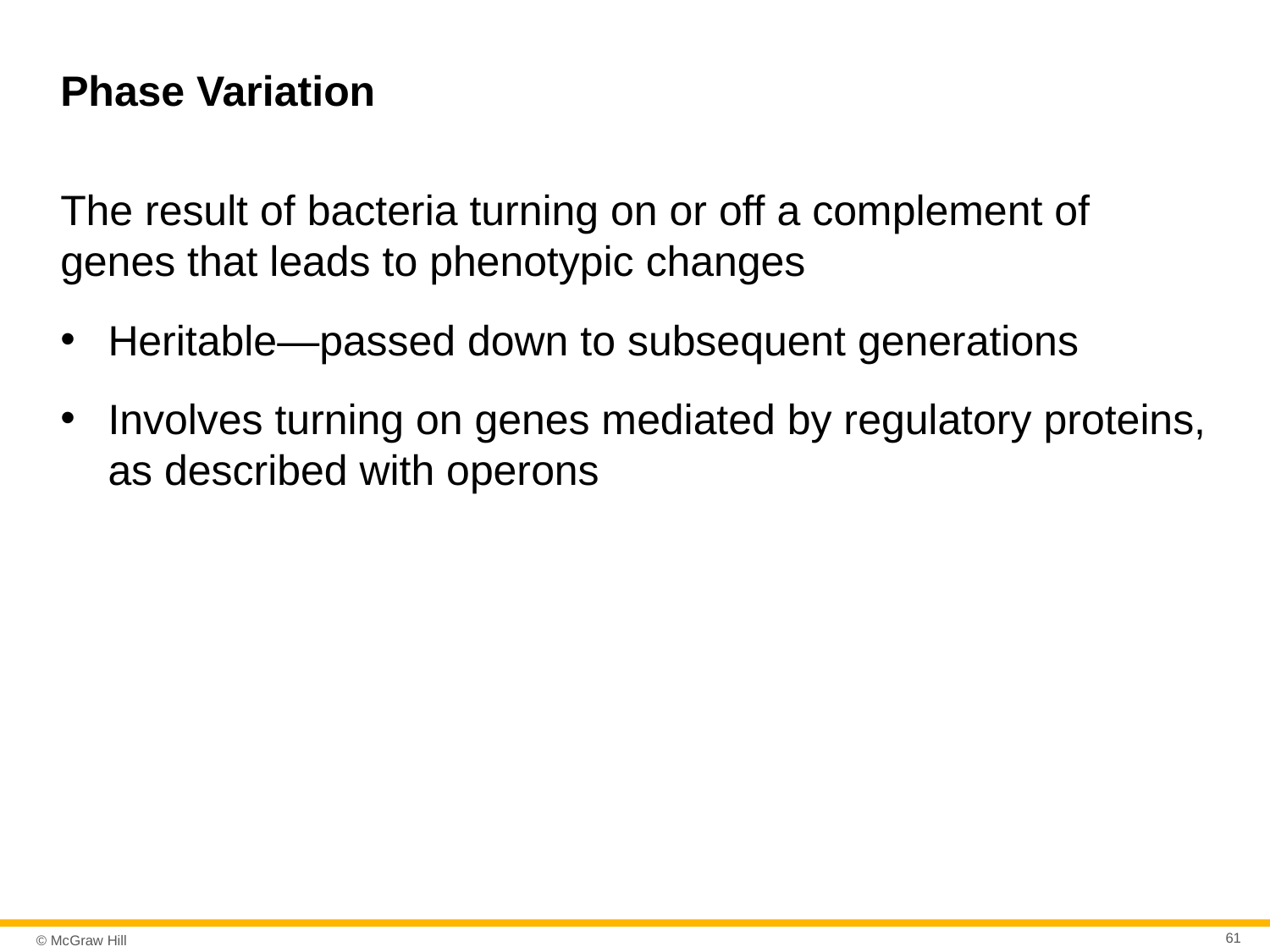

# Phase Variation
The result of bacteria turning on or off a complement of genes that leads to phenotypic changes
Heritable—passed down to subsequent generations
Involves turning on genes mediated by regulatory proteins, as described with operons